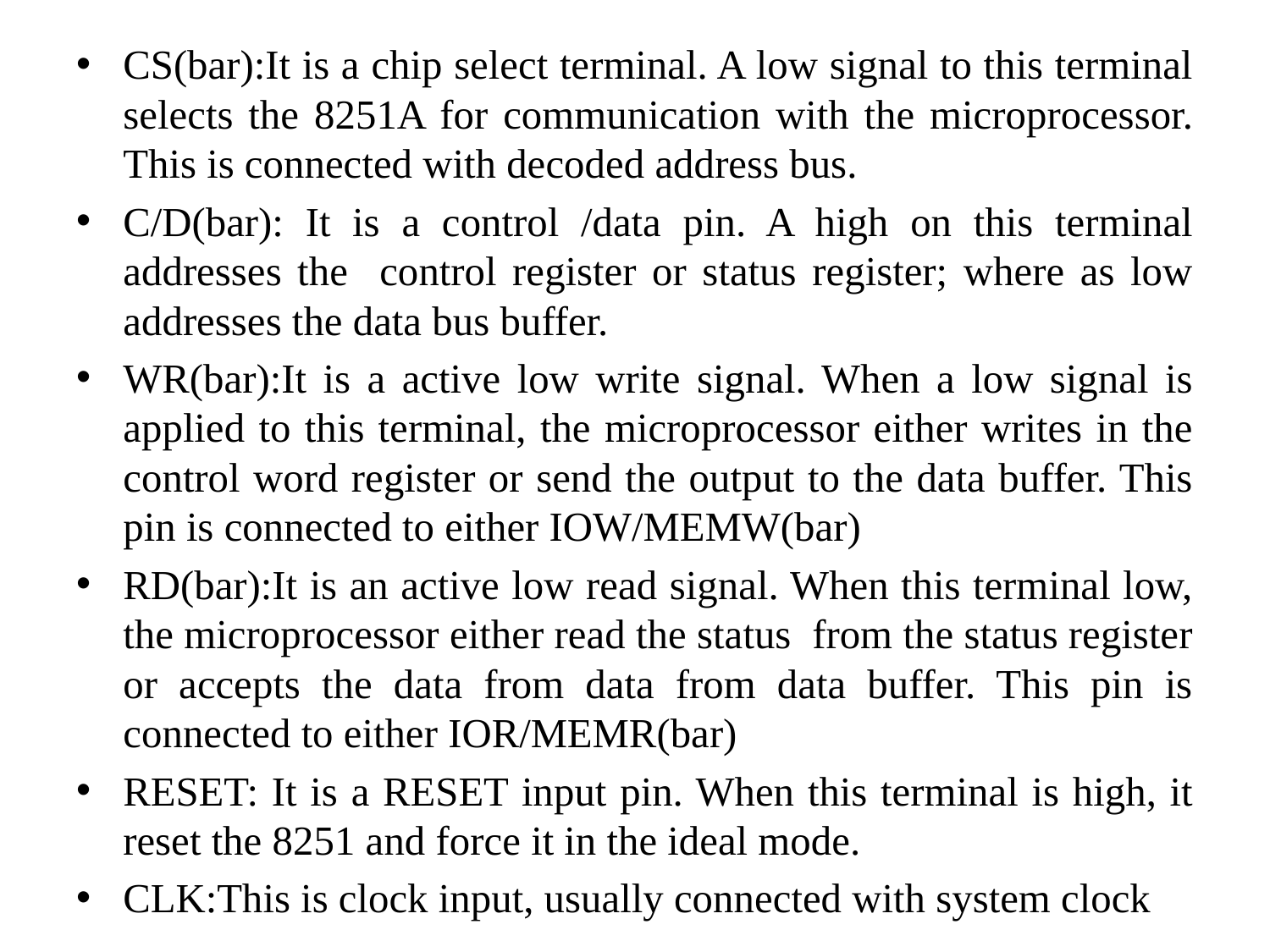

CS(bar):It is a chip select terminal. A low signal to this terminal selects the 8251A for communication with the microprocessor. This is connected with decoded address bus.
C/D(bar): It is a control /data pin. A high on this terminal addresses the  control register or status register; where as low addresses the data bus buffer.
WR(bar):It is a active low write signal. When a low signal is applied to this terminal, the microprocessor either writes in the control word register or send the output to the data buffer. This pin is connected to either IOW/MEMW(bar)
RD(bar):It is an active low read signal. When this terminal low, the microprocessor either read the status  from the status register or accepts the data from data from data buffer. This pin is connected to either IOR/MEMR(bar)
RESET: It is a RESET input pin. When this terminal is high, it reset the 8251 and force it in the ideal mode.
CLK:This is clock input, usually connected with system clock

#